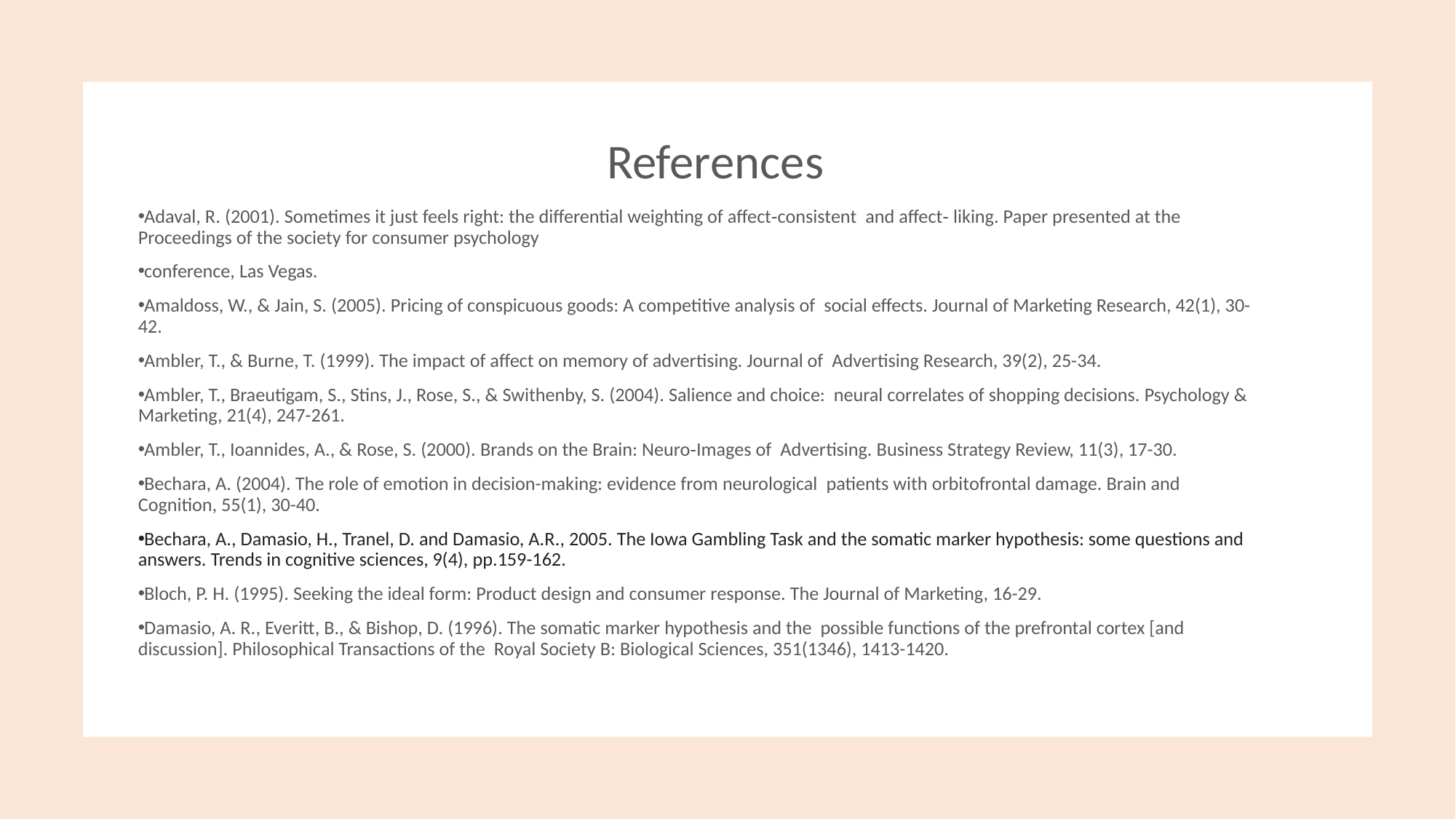

# References
Adaval, R. (2001). Sometimes it just feels right: the differential weighting of affect‐consistent  and affect‐ liking. Paper presented at the Proceedings of the society for consumer psychology
conference, Las Vegas.
Amaldoss, W., & Jain, S. (2005). Pricing of conspicuous goods: A competitive analysis of  social effects. Journal of Marketing Research, 42(1), 30-42.
Ambler, T., & Burne, T. (1999). The impact of affect on memory of advertising. Journal of  Advertising Research, 39(2), 25-34.
Ambler, T., Braeutigam, S., Stins, J., Rose, S., & Swithenby, S. (2004). Salience and choice:  neural correlates of shopping decisions. Psychology & Marketing, 21(4), 247-261.
Ambler, T., Ioannides, A., & Rose, S. (2000). Brands on the Brain: Neuro‐Images of  Advertising. Business Strategy Review, 11(3), 17-30.
Bechara, A. (2004). The role of emotion in decision-making: evidence from neurological  patients with orbitofrontal damage. Brain and Cognition, 55(1), 30-40.
Bechara, A., Damasio, H., Tranel, D. and Damasio, A.R., 2005. The Iowa Gambling Task and the somatic marker hypothesis: some questions and answers. Trends in cognitive sciences, 9(4), pp.159-162.
Bloch, P. H. (1995). Seeking the ideal form: Product design and consumer response. The Journal of Marketing, 16-29.
Damasio, A. R., Everitt, B., & Bishop, D. (1996). The somatic marker hypothesis and the  possible functions of the prefrontal cortex [and discussion]. Philosophical Transactions of the  Royal Society B: Biological Sciences, 351(1346), 1413-1420.